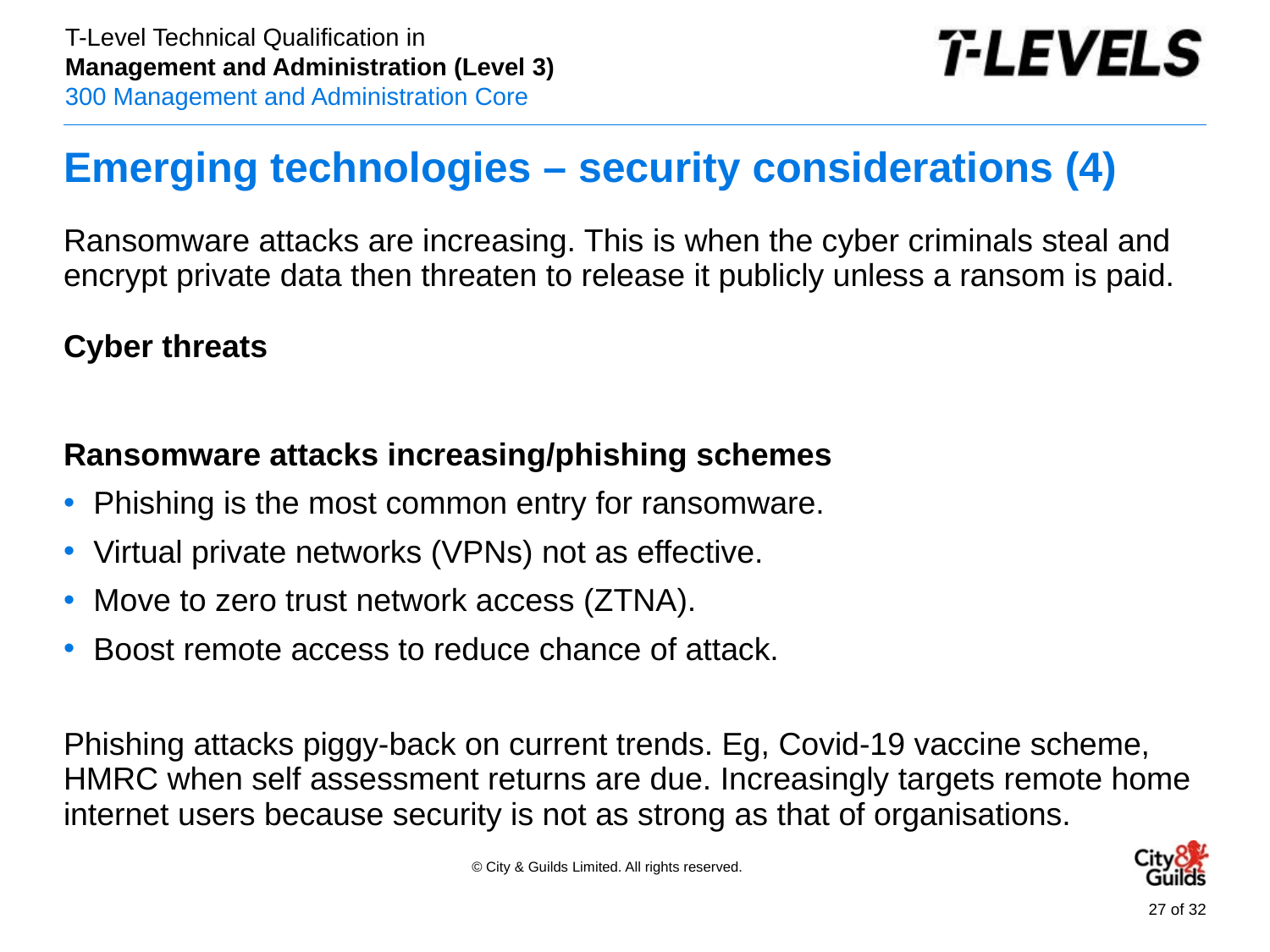

# Emerging technologies – security considerations (4)
Ransomware attacks are increasing. This is when the cyber criminals steal and encrypt private data then threaten to release it publicly unless a ransom is paid.

Cyber threats

Ransomware attacks increasing/phishing schemes
Phishing is the most common entry for ransomware.
Virtual private networks (VPNs) not as effective.
Move to zero trust network access (ZTNA).
Boost remote access to reduce chance of attack.

Phishing attacks piggy-back on current trends. Eg, Covid-19 vaccine scheme, HMRC when self assessment returns are due. Increasingly targets remote home internet users because security is not as strong as that of organisations.